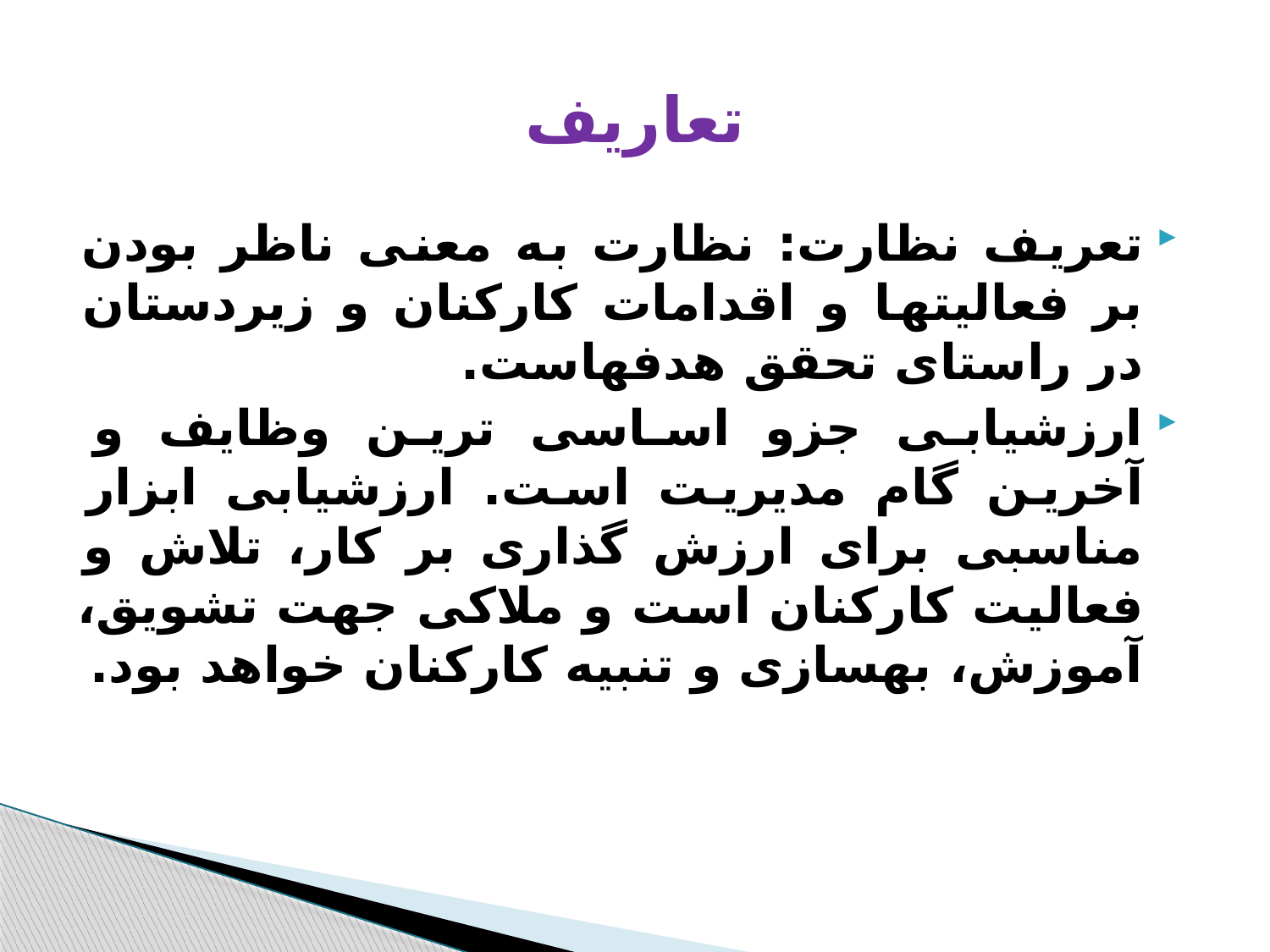

# تعاریف
تعریف نظارت: نظارت به معنی ناظر بودن بر فعالیتها و اقدامات کارکنان و زیردستان در راستای تحقق هدفهاست.
ارزشیابی جزو اساسی ترین وظایف و آخرین گام مدیریت است. ارزشیابی ابزار مناسبی برای ارزش گذاری بر کار، تلاش و فعالیت کارکنان است و ملاکی جهت تشویق، آموزش، بهسازی و تنبیه کارکنان خواهد بود.